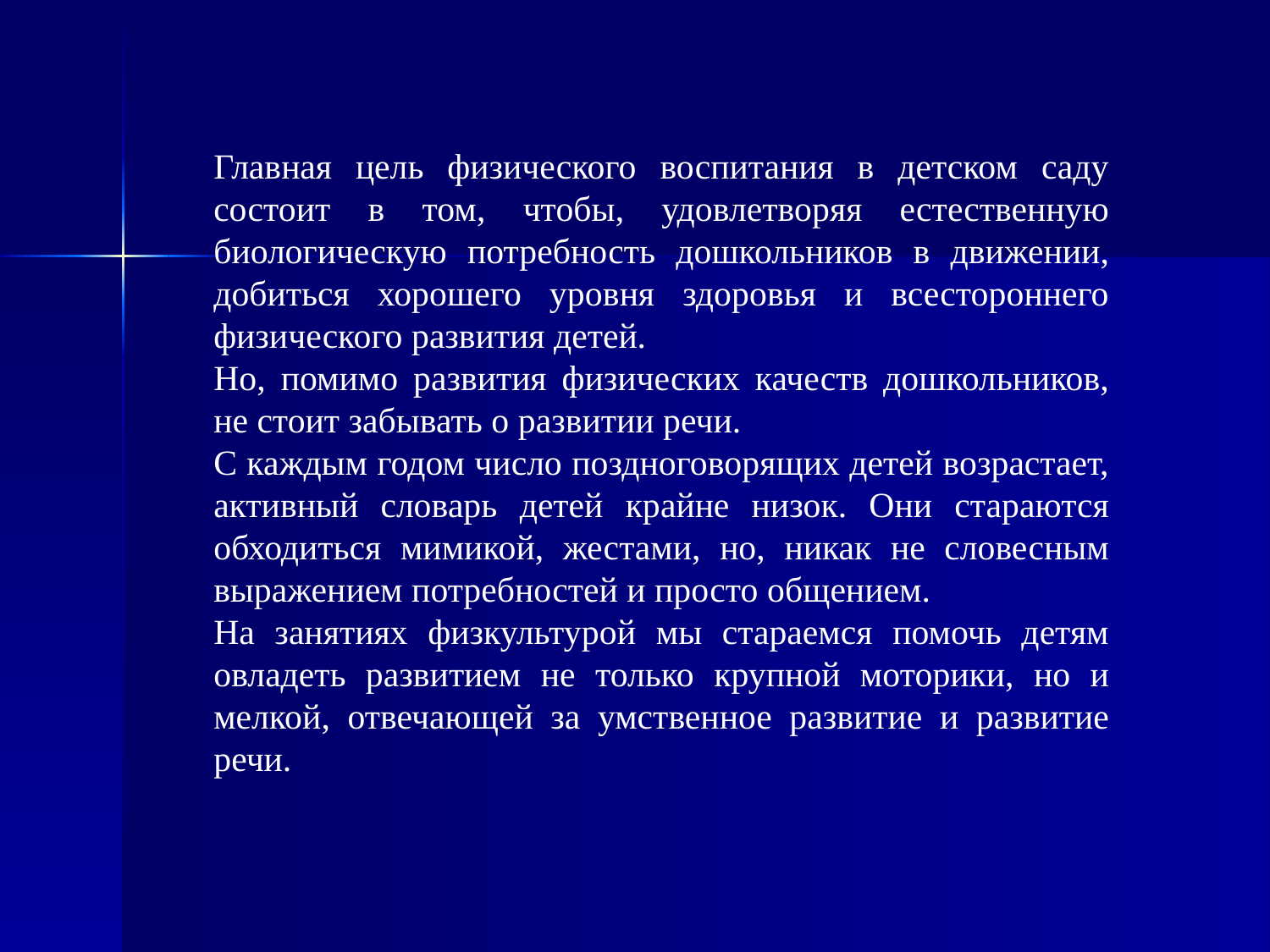

Главная цель физического воспитания в детском саду состоит в том, чтобы, удовлетворяя естественную биологическую потребность дошкольников в движении, добиться хорошего уровня здоровья и всестороннего физического развития детей.
Но, помимо развития физических качеств дошкольников, не стоит забывать о развитии речи.
С каждым годом число поздноговорящих детей возрастает, активный словарь детей крайне низок. Они стараются обходиться мимикой, жестами, но, никак не словесным выражением потребностей и просто общением.
На занятиях физкультурой мы стараемся помочь детям овладеть развитием не только крупной моторики, но и мелкой, отвечающей за умственное развитие и развитие речи.